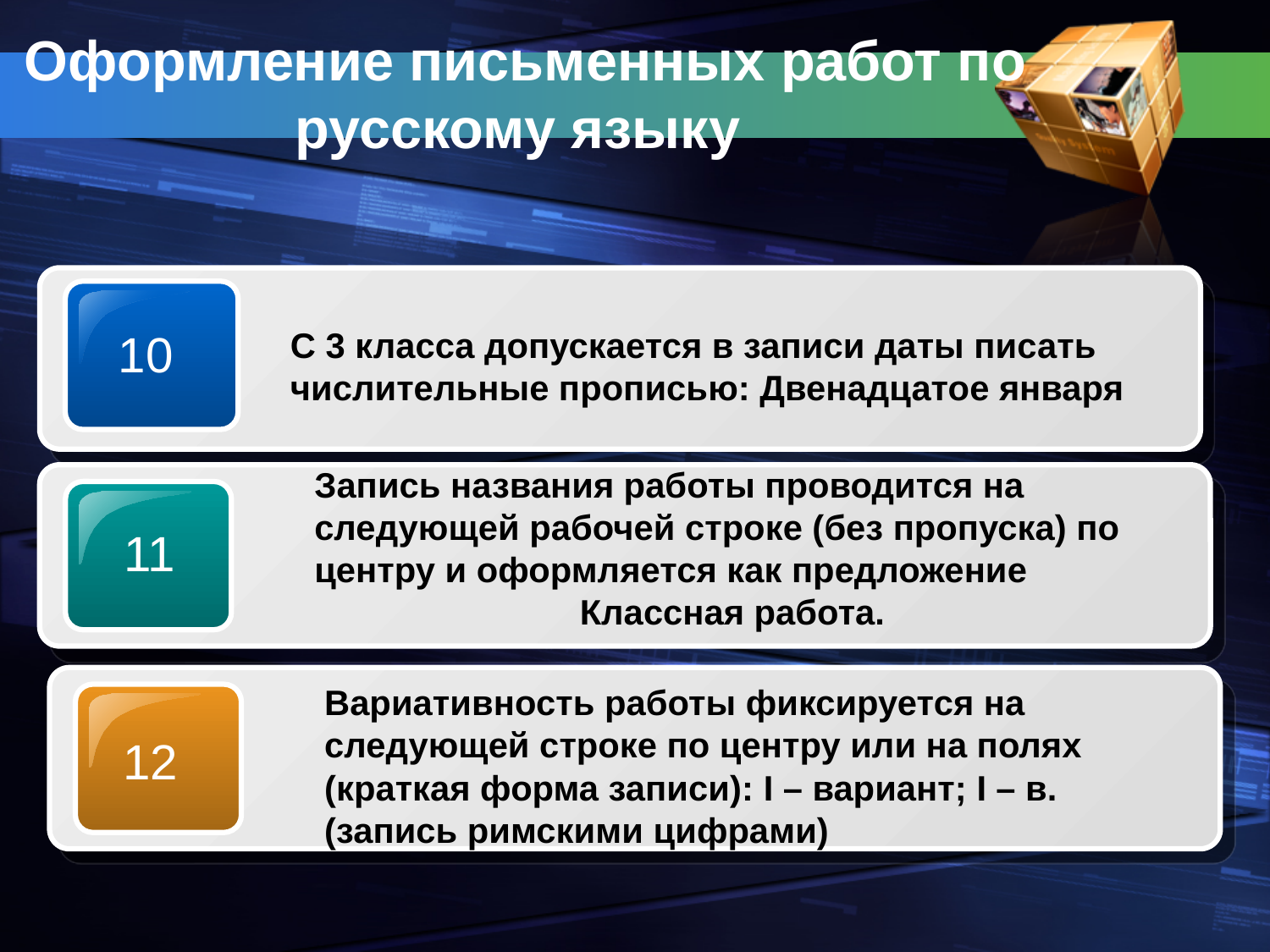

# Оформление письменных работ по русскому языку

10
С 3 класса допускается в записи даты писать числительные прописью: Двенадцатое января
Запись названия работы проводится на следующей рабочей строке (без пропуска) по центру и оформляется как предложение
Классная работа.

11

Вариативность работы фиксируется на следующей строке по центру или на полях (краткая форма записи): I – вариант; I – в. (запись римскими цифрами)

12